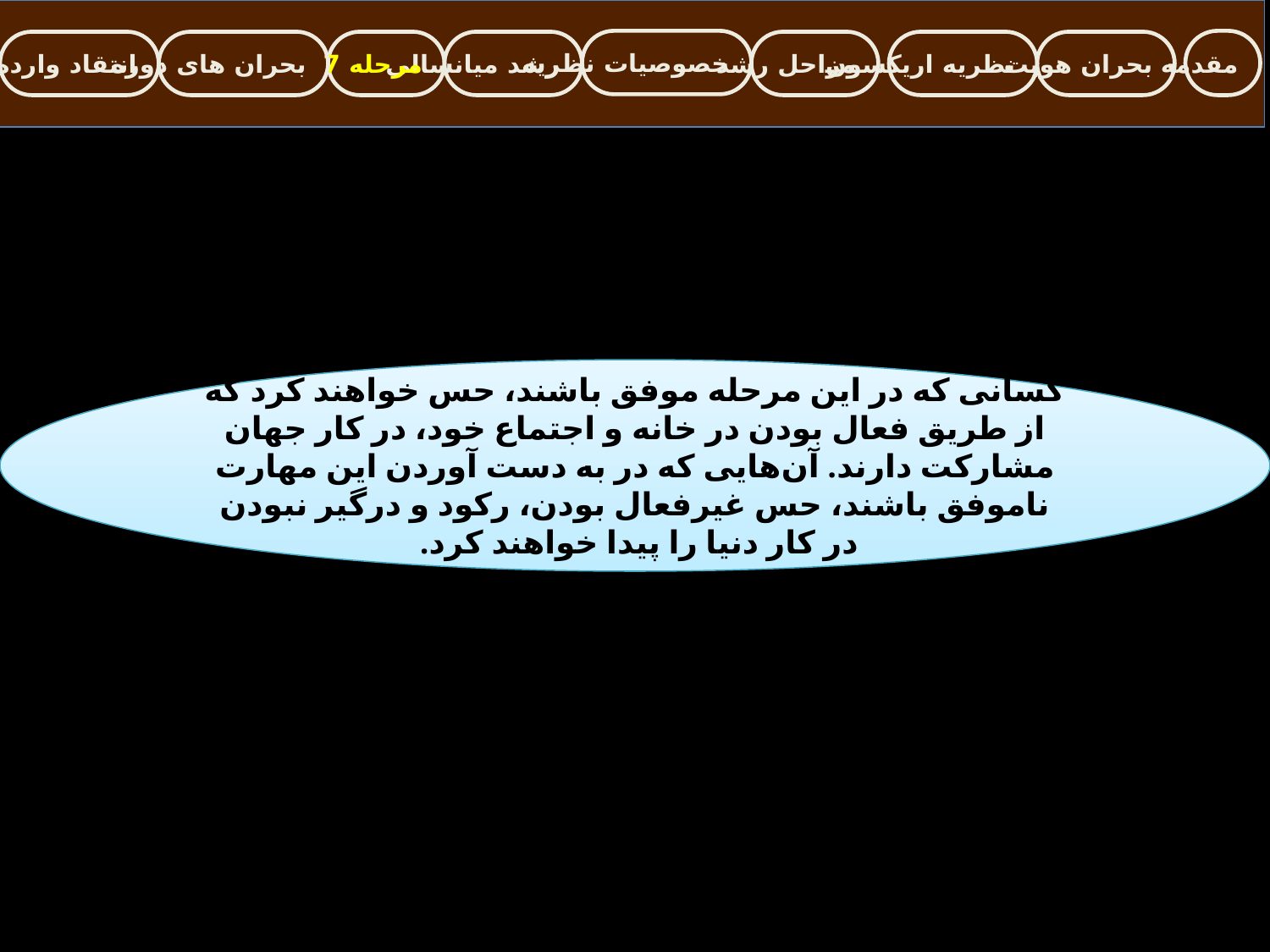

خصوصیات نظریه
مقدمه
انتقاد وارده
بحران های دوره
مرحله 7
رشد میانسالی
مراحل رشد
نظریه اریکسون
بحران هویت
علف هاي هرز علاوه بر رقابت با بوته هاي بادنجان و استفاده از آب و مواد غذايي و سايه اندازي در مزرعه با كاهش جريان هوا محيط مناسبي براي گسترش انواع بيماريها مهيا مي كنند.
1.از تولد تا یک ماهگی:  مرحله تطبیق یا سازش کلی با محیط و مرحله بازسازی فعالیت های فیزیو لوژیک است..
کسانی که در این مرحله موفق باشند، حس خواهند کرد که از طریق فعال بودن در خانه و اجتماع خود، در کار جهان مشارکت دارند. آن‌هایی که در به دست آوردن این مهارت ناموفق باشند، حس غیرفعال بودن، رکود و درگیر نبودن در کار دنیا را پیدا خواهند کرد.
خاکپوش ها موادی هستند که برای محافظت از خاک ها بر سطح زمین قرار داده می شوند.